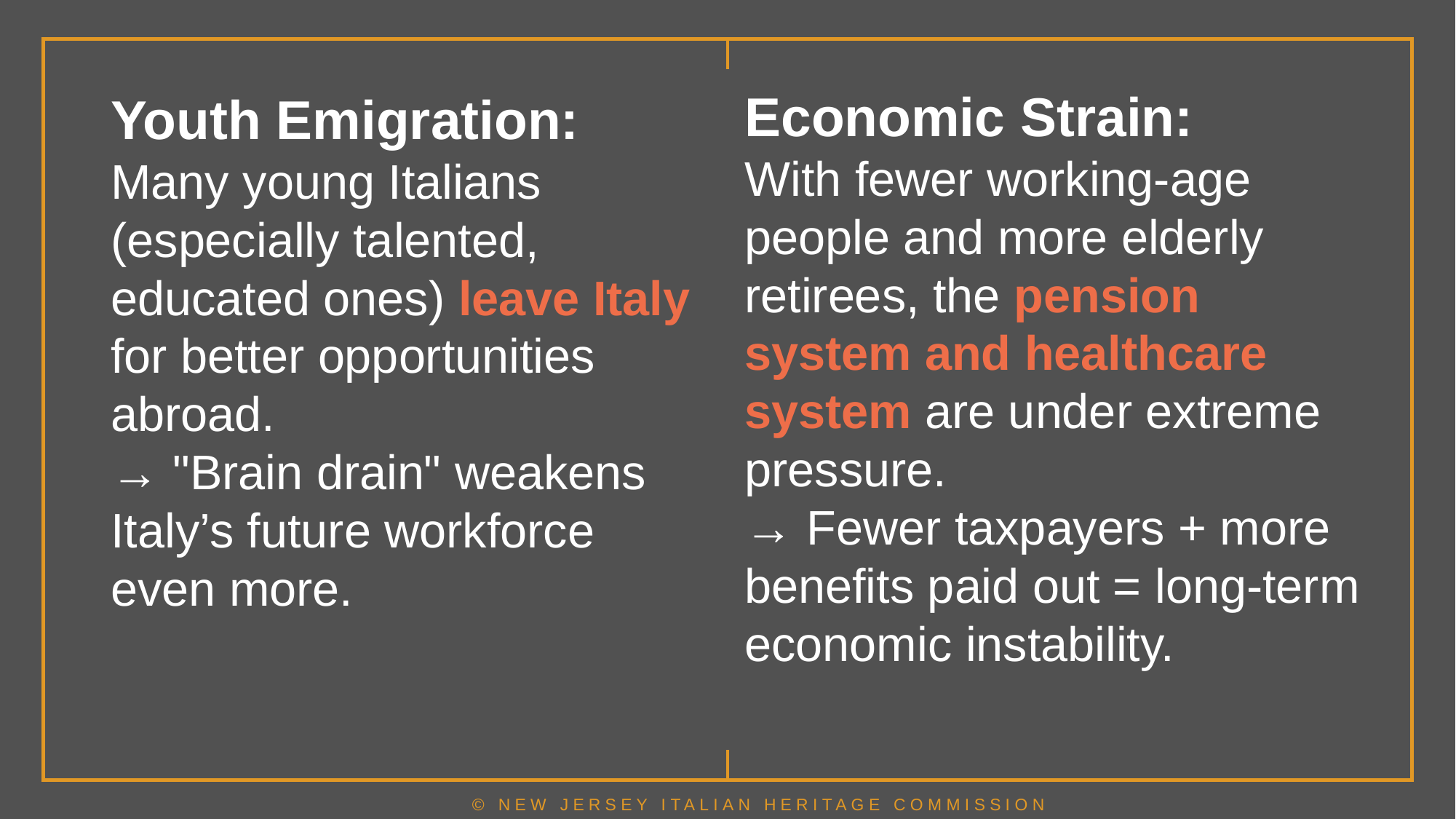

# Youth Emigration: Many young Italians (especially talented, educated ones) leave Italy for better opportunities abroad. → "Brain drain" weakens Italy’s future workforce even more.
Economic Strain:
With fewer working-age people and more elderly retirees, the pension system and healthcare system are under extreme pressure.
→ Fewer taxpayers + more benefits paid out = long-term economic instability.
© New Jersey Italian Heritage Commission